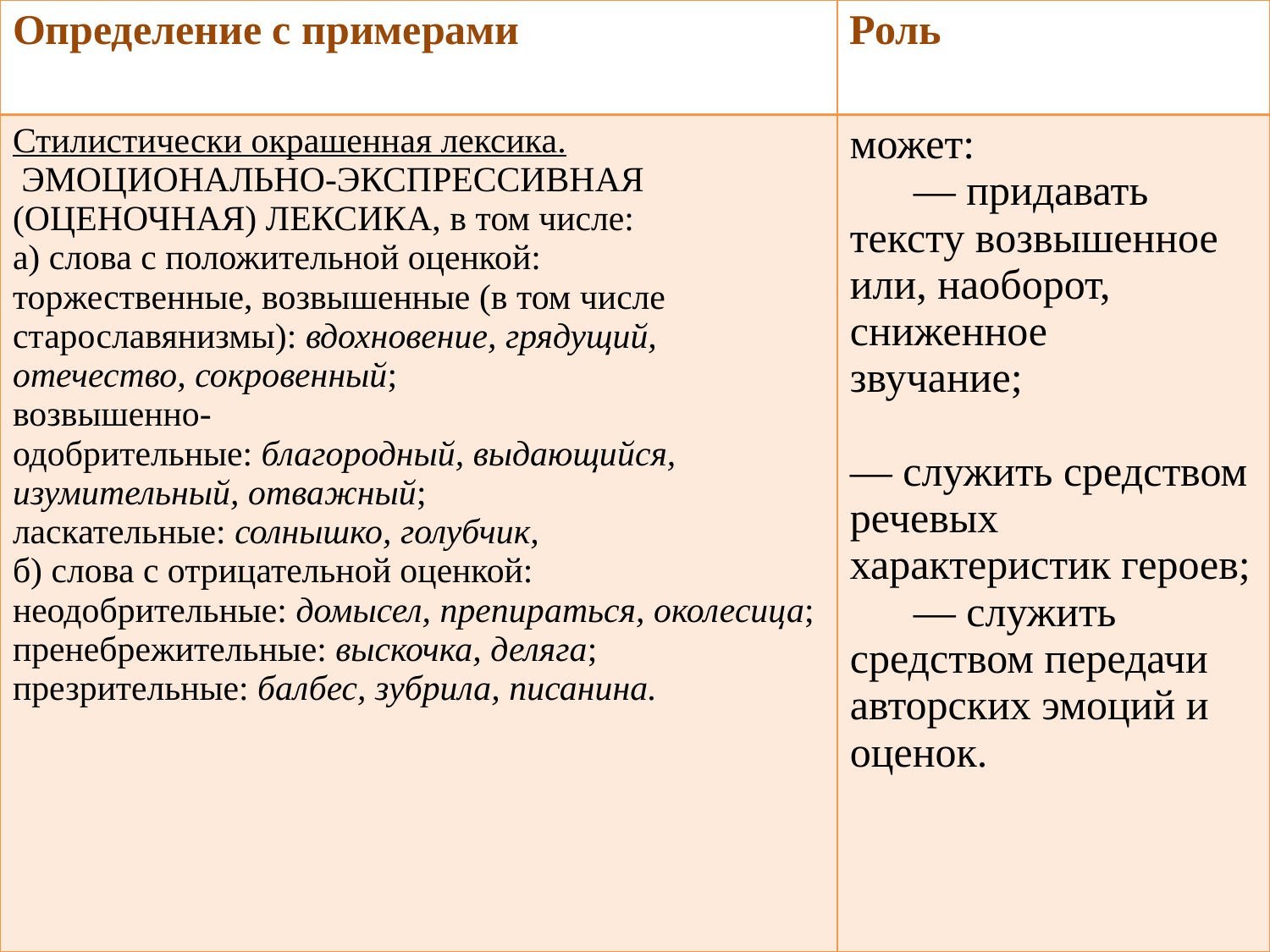

| Определение с примерами | Роль |
| --- | --- |
| Стилистически окрашенная лексика.  ЭМОЦИОНАЛЬНО-ЭКСПРЕССИВНАЯ (ОЦЕНОЧНАЯ) ЛЕКСИКА, в том числе: а) слова с положительной оценкой: торжественные, возвышенные (в том числе старославянизмы): вдохновение, грядущий, отечество, сокровенный; возвышенно- одобрительные: благородный, выдающийся, изумительный, отважный; ласкательные: солнышко, голубчик, б) слова с отрицательной оценкой: неодобрительные: домысел, препираться, околесица; пренебрежительные: выскочка, деляга; презрительные: балбес, зубрила, писанина. | может:       — придавать тексту возвышенное или, наоборот, сниженное звучание;         — служить средством речевых характеристик героев;       — служить средством передачи авторских эмоций и оценок. |